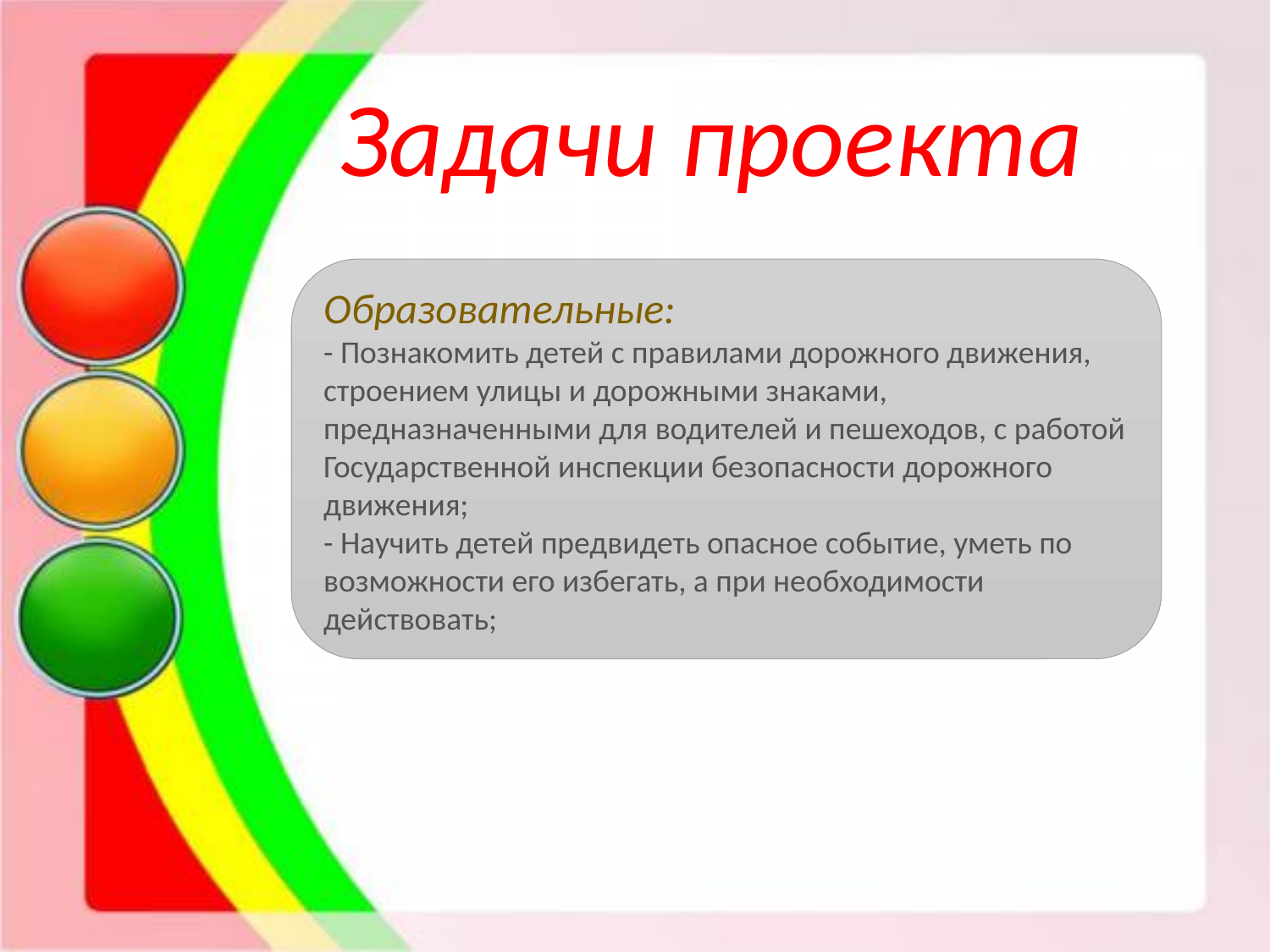

# Задачи проекта
Образовательные:
- Познакомить детей с правилами дорожного движения, строением улицы и дорожными знаками, предназначенными для водителей и пешеходов, с работой Государственной инспекции безопасности дорожного движения;
- Научить детей предвидеть опасное событие, уметь по возможности его избегать, а при необходимости действовать;